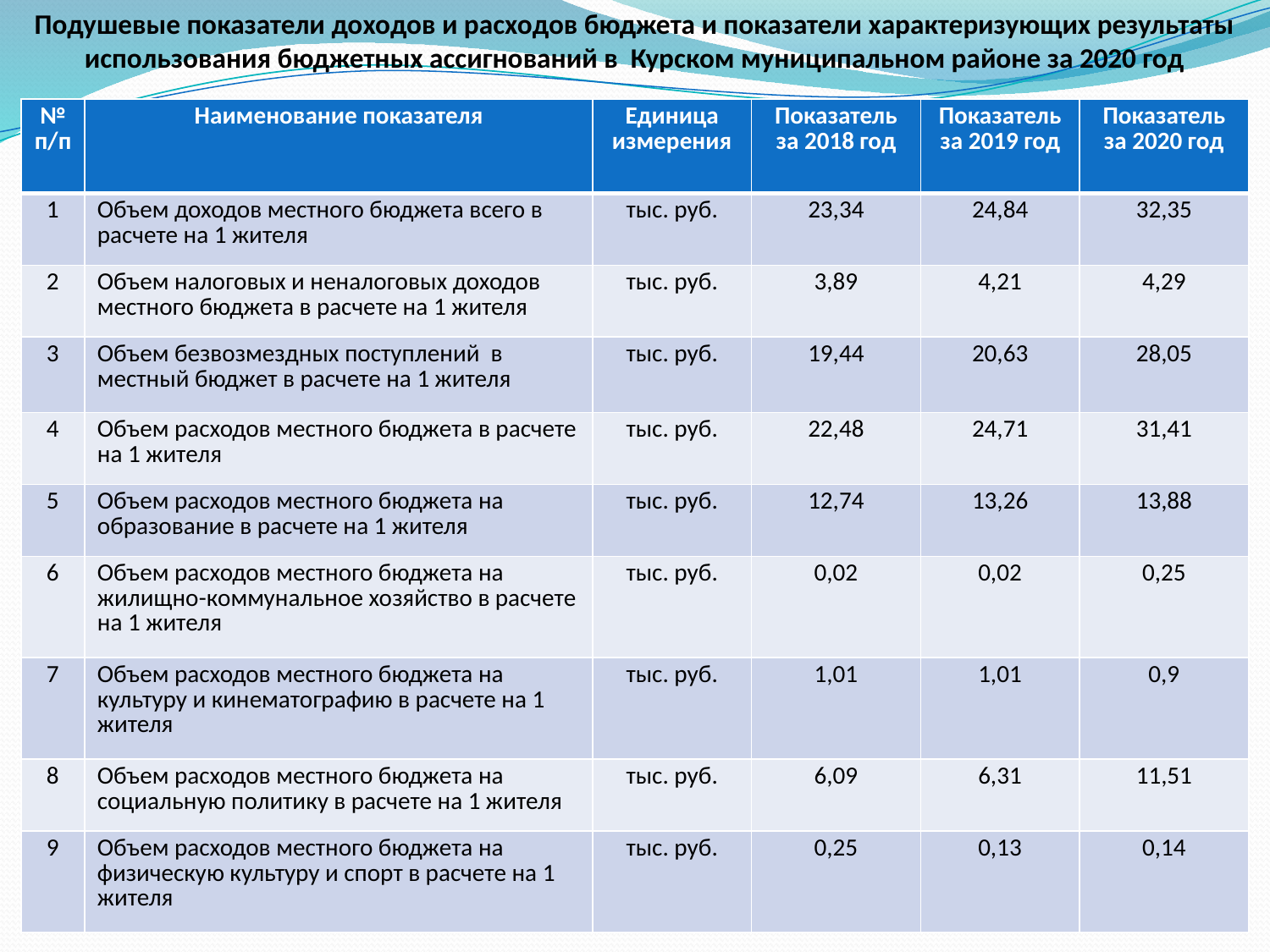

Подушевые показатели доходов и расходов бюджета и показатели характеризующих результаты использования бюджетных ассигнований в  Курском муниципальном районе за 2020 год
| № п/п | Наименование показателя | Единица измерения | Показатель за 2018 год | Показатель за 2019 год | Показатель за 2020 год |
| --- | --- | --- | --- | --- | --- |
| 1 | Объем доходов местного бюджета всего в расчете на 1 жителя | тыс. руб. | 23,34 | 24,84 | 32,35 |
| 2 | Объем налоговых и неналоговых доходов местного бюджета в расчете на 1 жителя | тыс. руб. | 3,89 | 4,21 | 4,29 |
| 3 | Объем безвозмездных поступлений в местный бюджет в расчете на 1 жителя | тыс. руб. | 19,44 | 20,63 | 28,05 |
| 4 | Объем расходов местного бюджета в расчете на 1 жителя | тыс. руб. | 22,48 | 24,71 | 31,41 |
| 5 | Объем расходов местного бюджета на образование в расчете на 1 жителя | тыс. руб. | 12,74 | 13,26 | 13,88 |
| 6 | Объем расходов местного бюджета на жилищно-коммунальное хозяйство в расчете на 1 жителя | тыс. руб. | 0,02 | 0,02 | 0,25 |
| 7 | Объем расходов местного бюджета на культуру и кинематографию в расчете на 1 жителя | тыс. руб. | 1,01 | 1,01 | 0,9 |
| 8 | Объем расходов местного бюджета на социальную политику в расчете на 1 жителя | тыс. руб. | 6,09 | 6,31 | 11,51 |
| 9 | Объем расходов местного бюджета на физическую культуру и спорт в расчете на 1 жителя | тыс. руб. | 0,25 | 0,13 | 0,14 |